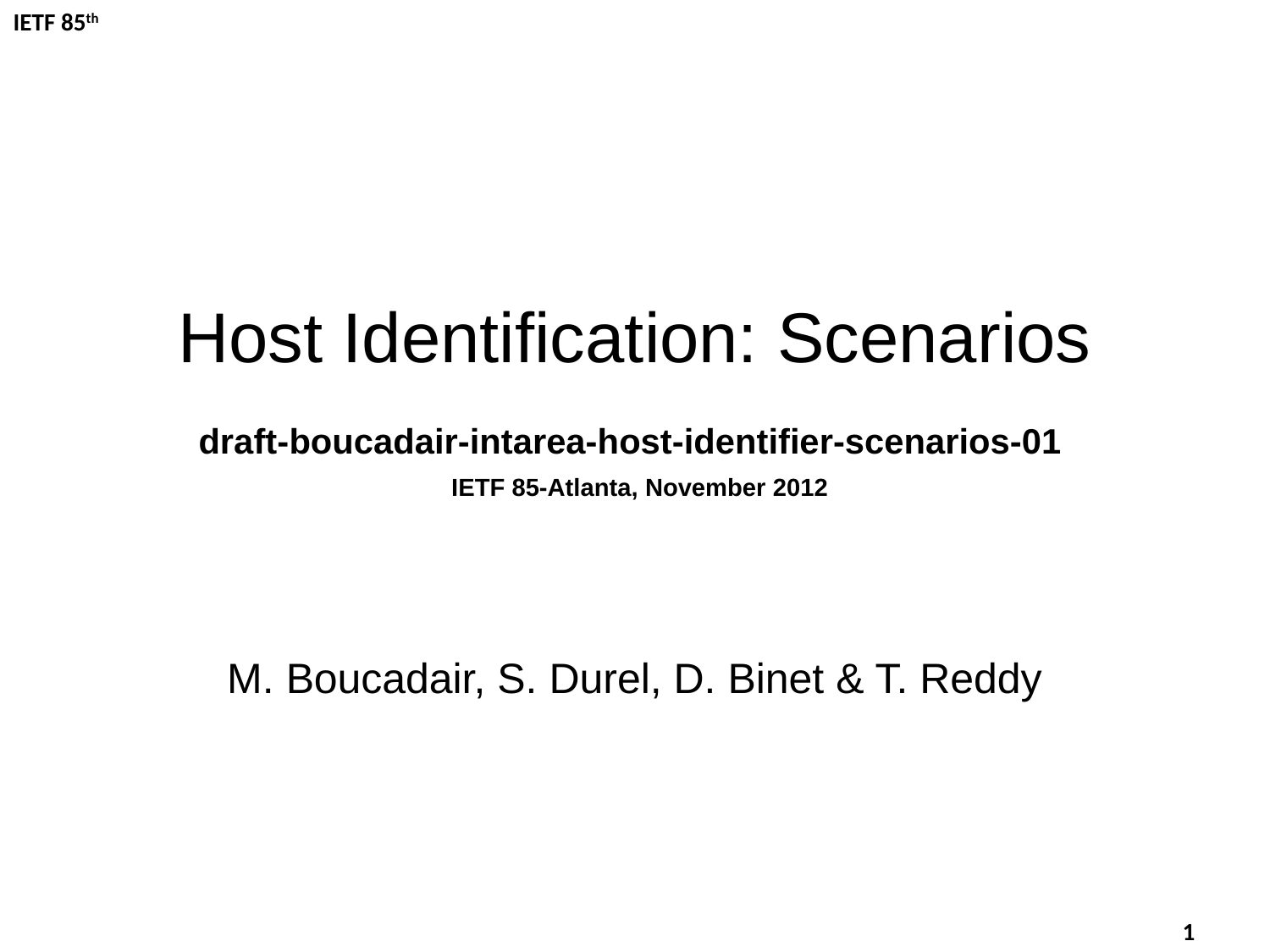

# Host Identification: Scenarios draft-boucadair-intarea-host-identifier-scenarios-01 IETF 85-Atlanta, November 2012
M. Boucadair, S. Durel, D. Binet & T. Reddy